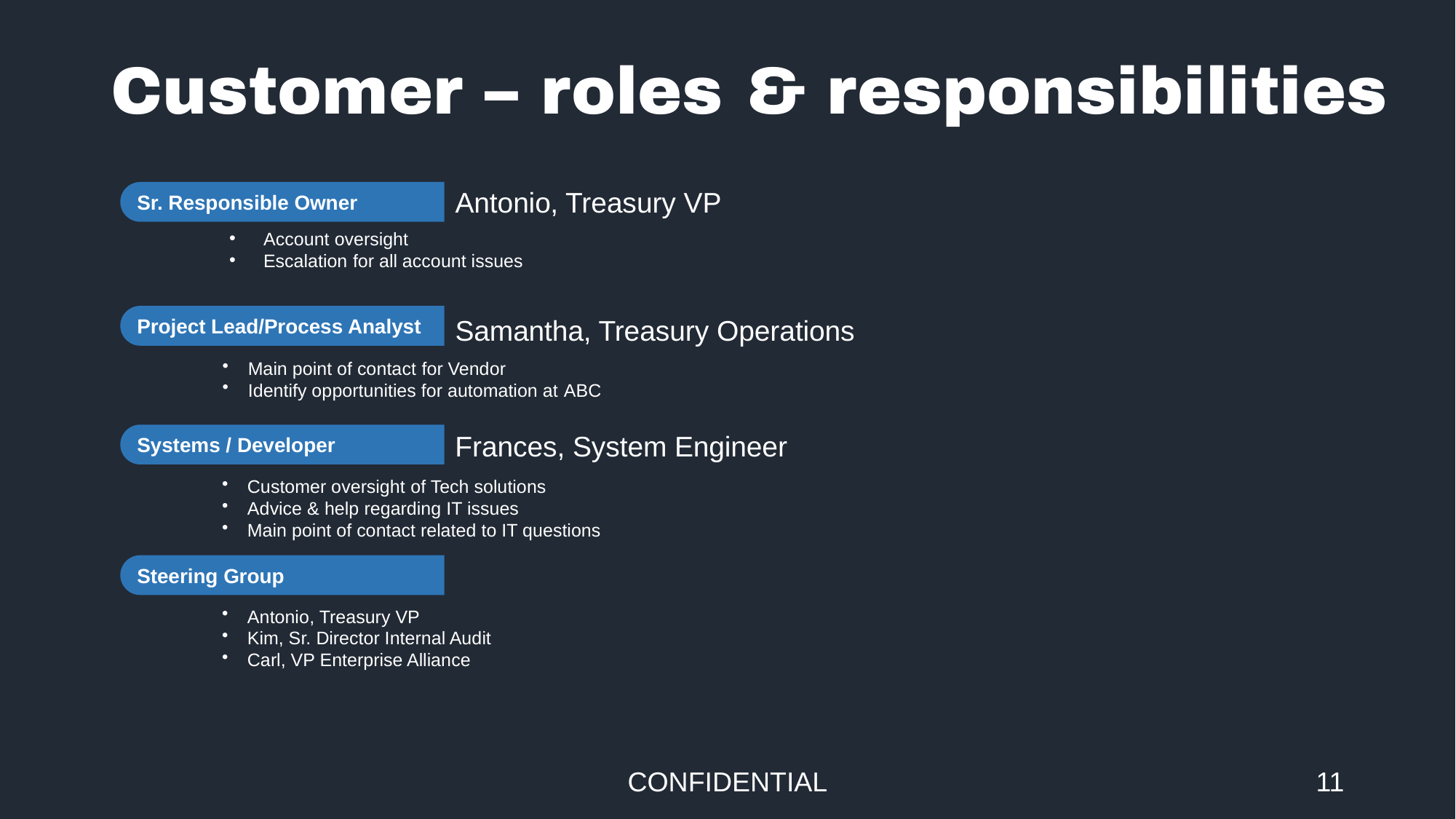

# Customer – roles & responsibilities

Antonio, Treasury VP
Sr. Responsible Owner
Account oversight
Escalation for all account issues

Samantha, Treasury Operations
Project Lead/Process Analyst
Main point of contact for Vendor
Identify opportunities for automation at ABC

Frances, System Engineer
Systems / Developer
Customer oversight of Tech solutions
Advice & help regarding IT issues
Main point of contact related to IT questions
Steering Group
Antonio, Treasury VP
Kim, Sr. Director Internal Audit
Carl, VP Enterprise Alliance
CONFIDENTIAL
11